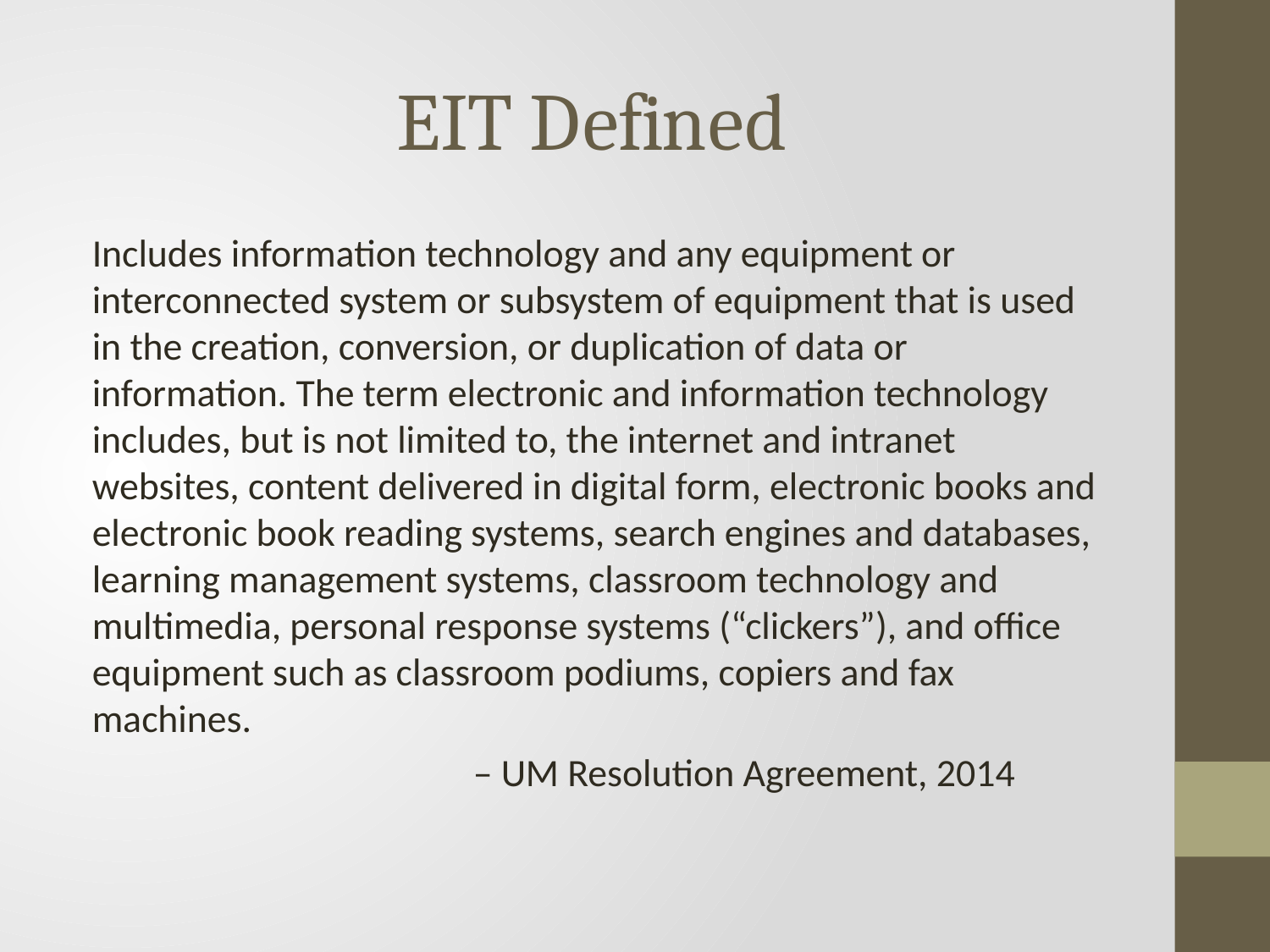

# EIT Defined
Includes information technology and any equipment or interconnected system or subsystem of equipment that is used in the creation, conversion, or duplication of data or information. The term electronic and information technology includes, but is not limited to, the internet and intranet websites, content delivered in digital form, electronic books and electronic book reading systems, search engines and databases, learning management systems, classroom technology and multimedia, personal response systems (“clickers”), and office equipment such as classroom podiums, copiers and fax machines.
			– UM Resolution Agreement, 2014